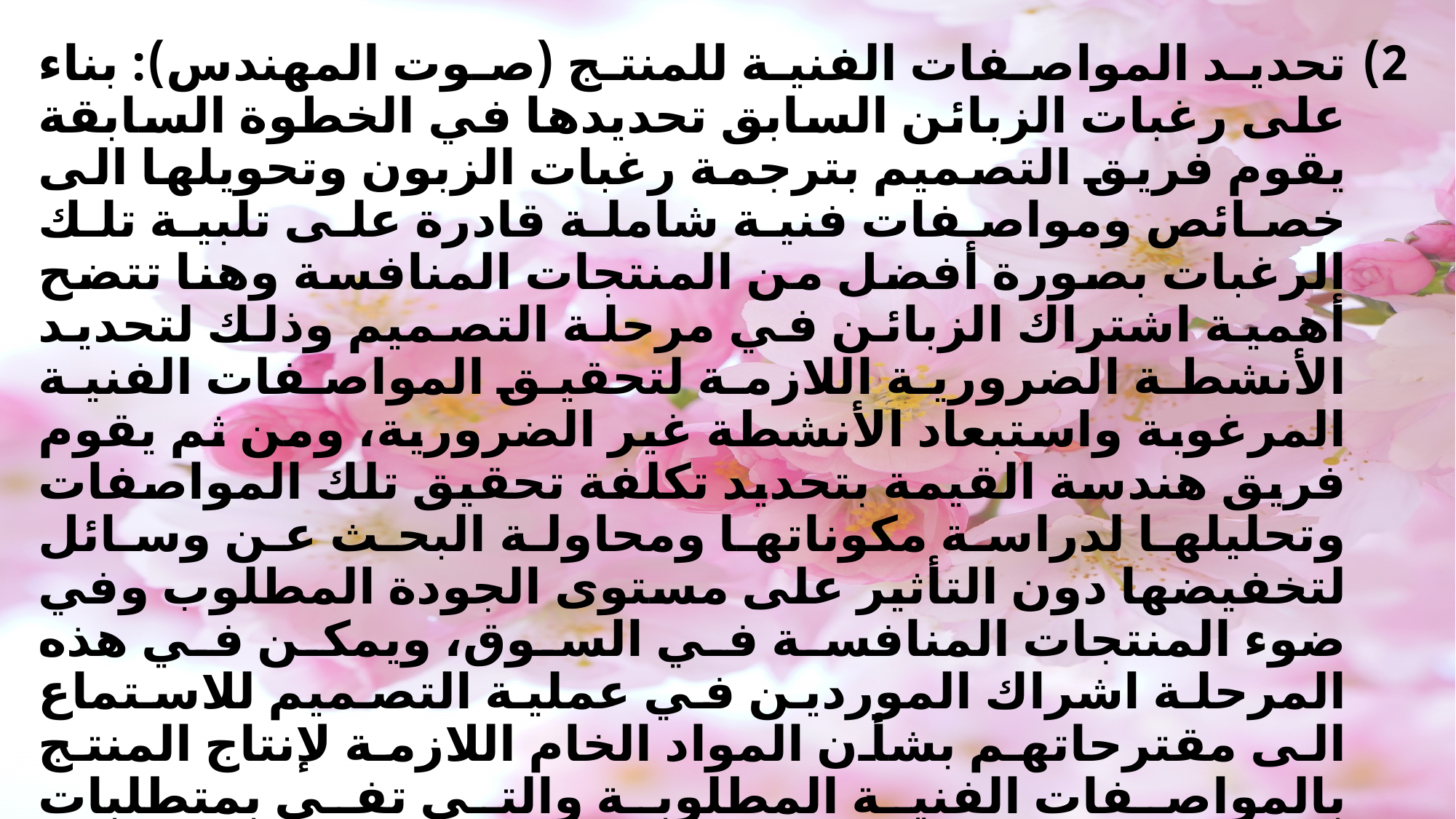

تحديد المواصفات الفنية للمنتج (صوت المهندس): بناء على رغبات الزبائن السابق تحديدها في الخطوة السابقة يقوم فريق التصميم بترجمة رغبات الزبون وتحويلها الى خصائص ومواصفات فنية شاملة قادرة على تلبية تلك الرغبات بصورة أفضل من المنتجات المنافسة وهنا تتضح أهمية اشتراك الزبائن في مرحلة التصميم وذلك لتحديد الأنشطة الضرورية اللازمة لتحقيق المواصفات الفنية المرغوبة واستبعاد الأنشطة غير الضرورية، ومن ثم يقوم فريق هندسة القيمة بتحديد تكلفة تحقيق تلك المواصفات وتحليلها لدراسة مكوناتها ومحاولة البحث عن وسائل لتخفيضها دون التأثير على مستوى الجودة المطلوب وفي ضوء المنتجات المنافسة في السوق، ويمكن في هذه المرحلة اشراك الموردين في عملية التصميم للاستماع الى مقترحاتهم بشأن المواد الخام اللازمة لإنتاج المنتج بالمواصفات الفنية المطلوبة والتي تفي بمتطلبات الزبائن.
#